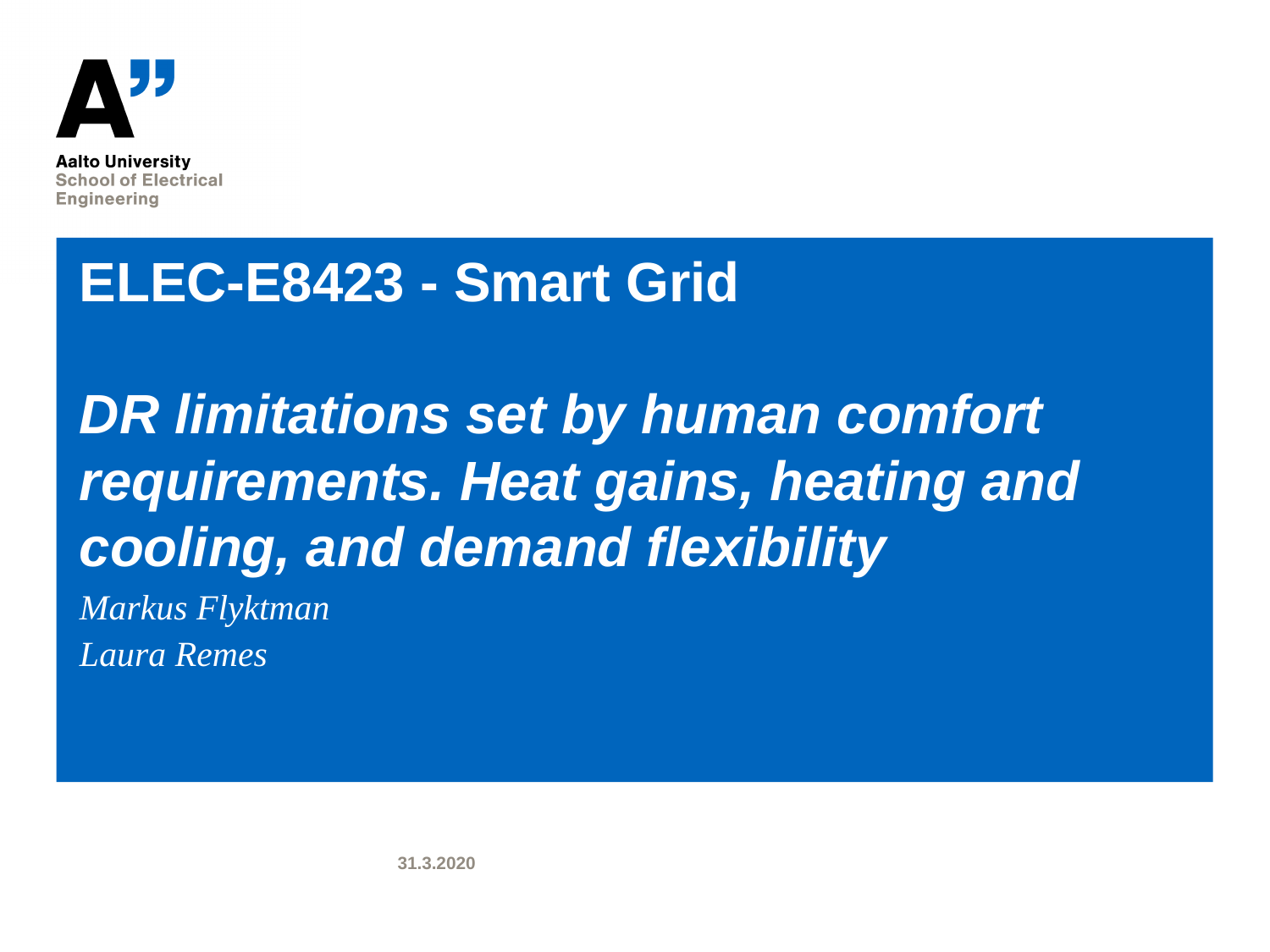

# ELEC-E8423 - Smart Grid DR limitations set by human comfort requirements. Heat gains, heating and cooling, and demand flexibility
Markus Flyktman
Laura Remes

31.3.2020